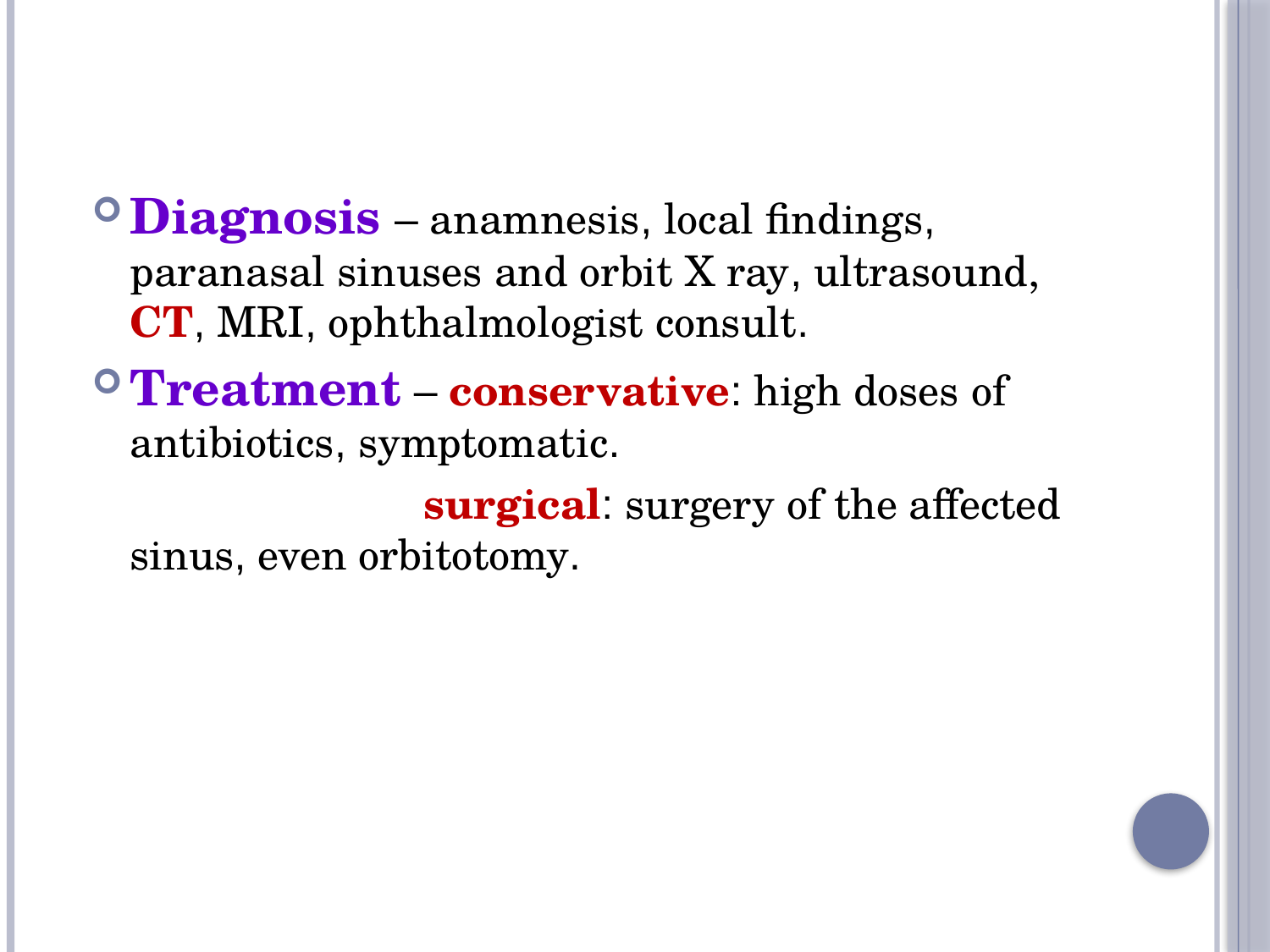

Diagnosis – anamnesis, local findings, paranasal sinuses and orbit X ray, ultrasound, CT, MRI, ophthalmologist consult.
Treatment – conservative: high doses of antibiotics, symptomatic.
                            surgical: surgery of the affected sinus, even orbitotomy.